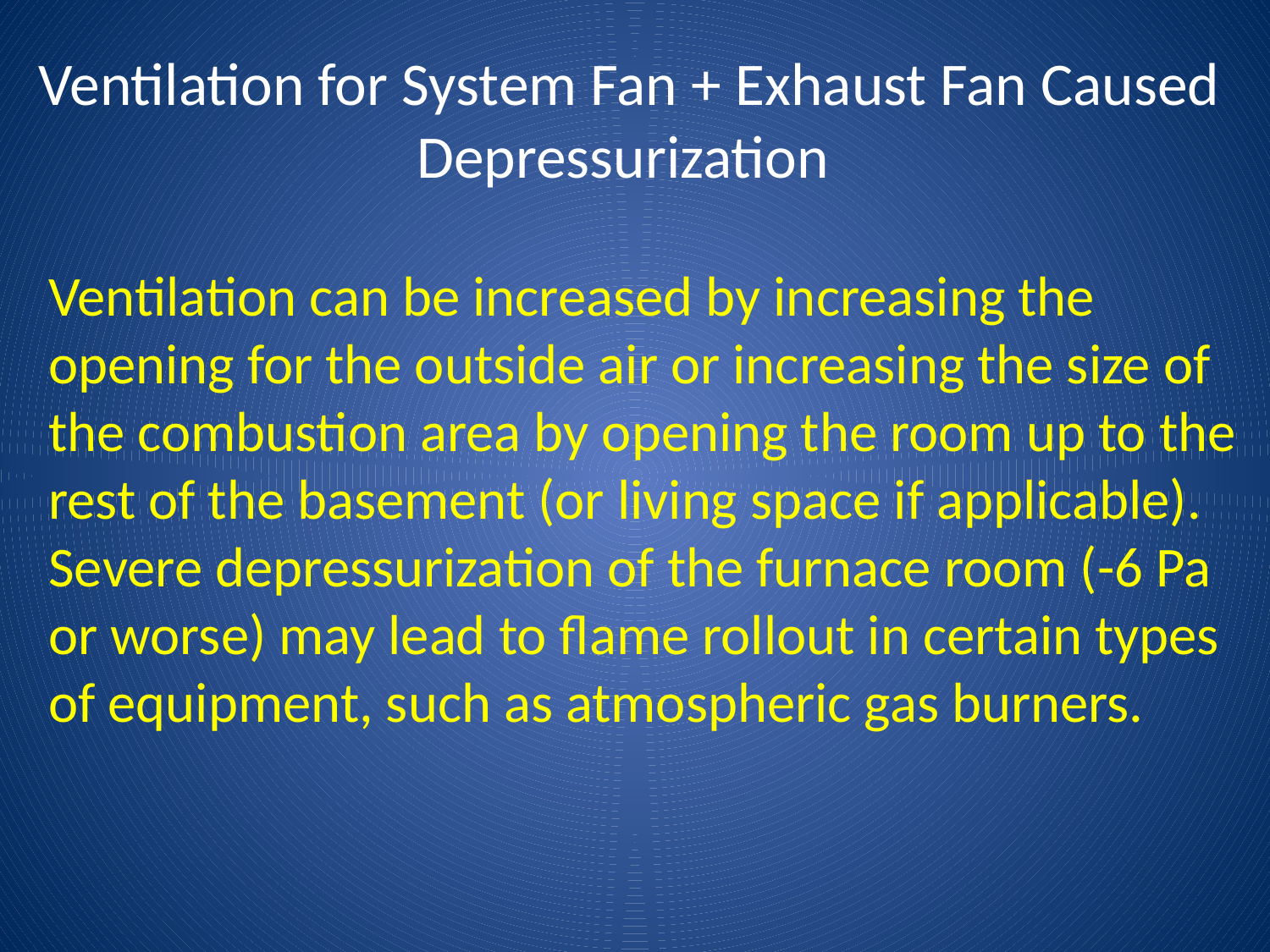

# Ventilation for System Fan + Exhaust Fan Caused Depressurization
Ventilation can be increased by increasing the
opening for the outside air or increasing the size of
the combustion area by opening the room up to the
rest of the basement (or living space if applicable).
Severe depressurization of the furnace room (-6 Pa
or worse) may lead to flame rollout in certain types
of equipment, such as atmospheric gas burners.